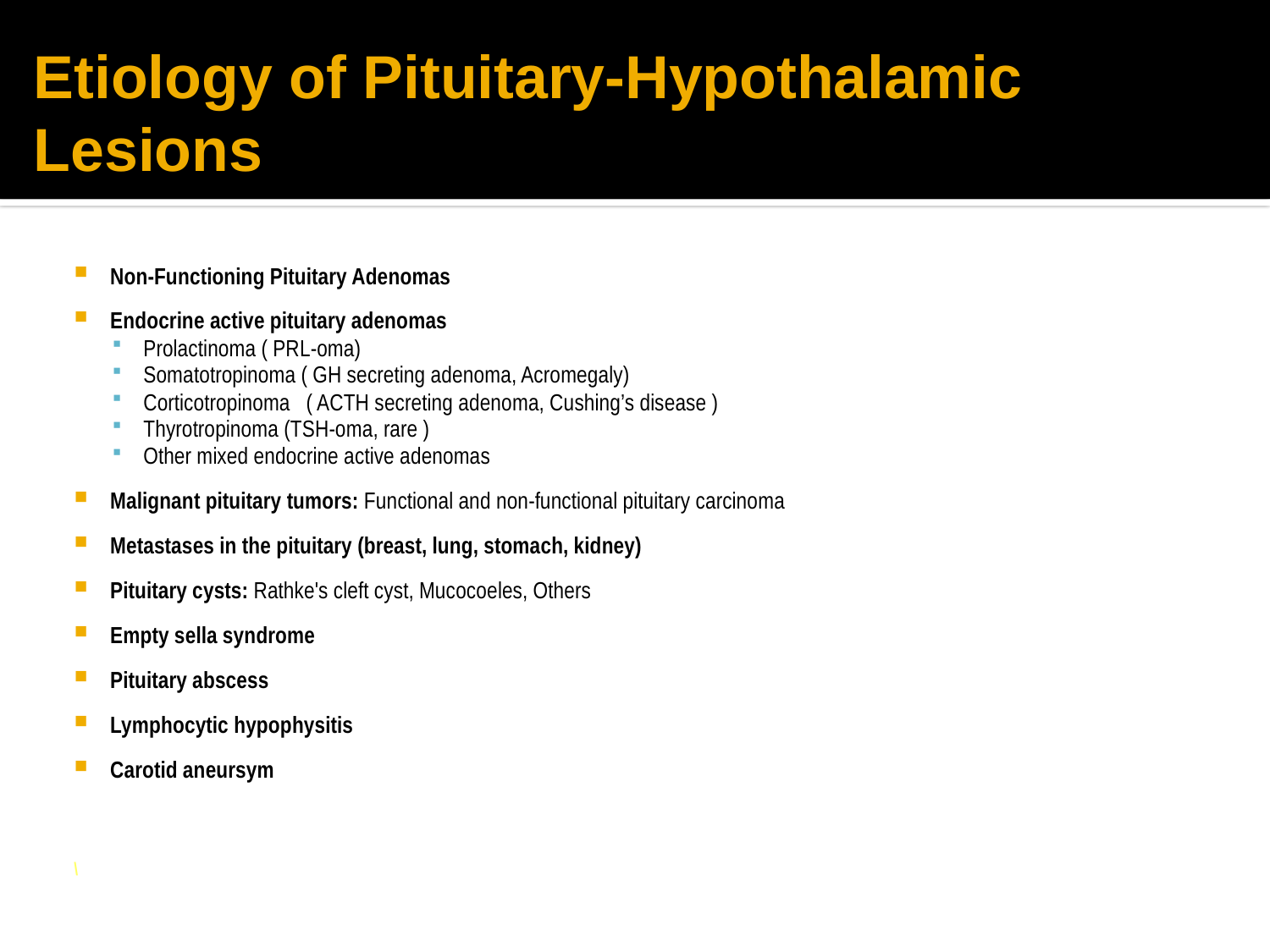

# Etiology of Pituitary-Hypothalamic Lesions
Non-Functioning Pituitary Adenomas

Endocrine active pituitary adenomas
Prolactinoma ( PRL-oma)
Somatotropinoma ( GH secreting adenoma, Acromegaly)
Corticotropinoma   ( ACTH secreting adenoma, Cushing’s disease )
Thyrotropinoma (TSH-oma, rare )
Other mixed endocrine active adenomas

Malignant pituitary tumors: Functional and non-functional pituitary carcinoma

Metastases in the pituitary (breast, lung, stomach, kidney)

Pituitary cysts: Rathke's cleft cyst, Mucocoeles, Others

Empty sella syndrome

Pituitary abscess

Lymphocytic hypophysitis

Carotid aneursym

\